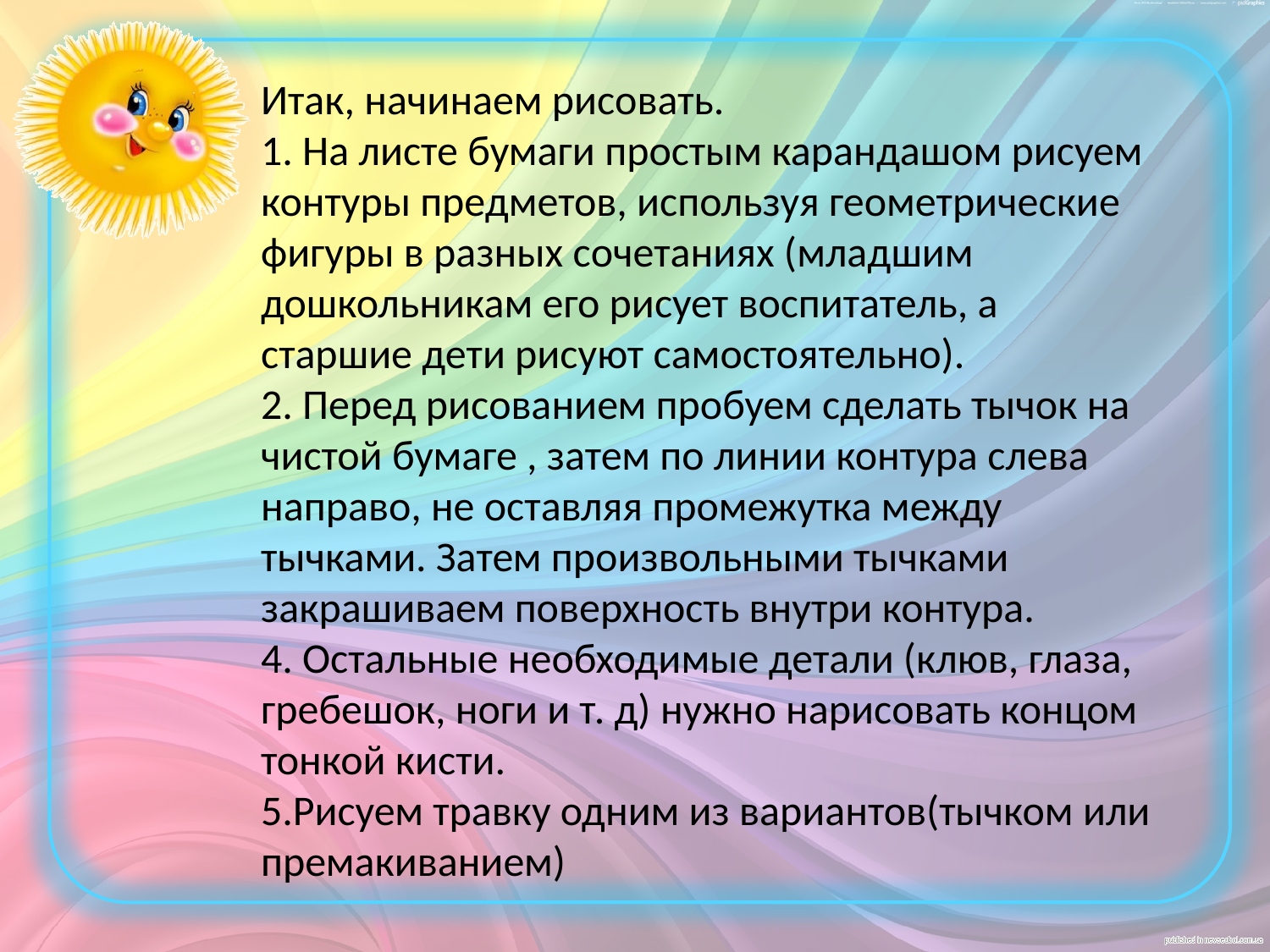

Итак, начинаем рисовать.
1. На листе бумаги простым карандашом рисуем контуры предметов, используя геометрические фигуры в разных сочетаниях (младшим дошкольникам его рисует воспитатель, а старшие дети рисуют самостоятельно).
2. Перед рисованием пробуем сделать тычок на чистой бумаге , затем по линии контура слева направо, не оставляя промежутка между тычками. Затем произвольными тычками закрашиваем поверхность внутри контура.
4. Остальные необходимые детали (клюв, глаза, гребешок, ноги и т. д) нужно нарисовать концом тонкой кисти.
5.Рисуем травку одним из вариантов(тычком или премакиванием)